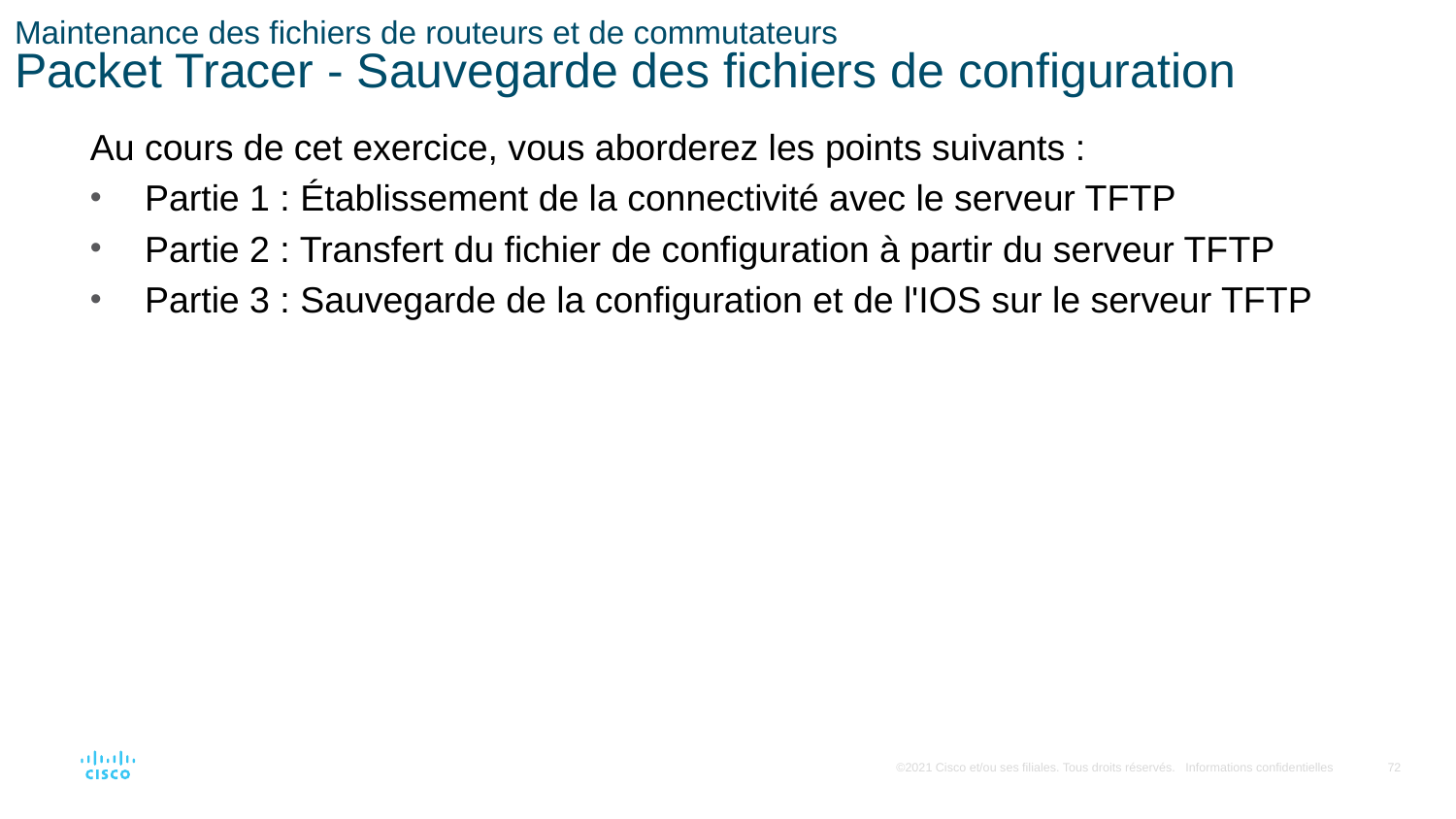

# Maintenance des fichiers de routeurs et de commutateurs Packet Tracer - Sauvegarde des fichiers de configuration
Au cours de cet exercice, vous aborderez les points suivants :
Partie 1 : Établissement de la connectivité avec le serveur TFTP
Partie 2 : Transfert du fichier de configuration à partir du serveur TFTP
Partie 3 : Sauvegarde de la configuration et de l'IOS sur le serveur TFTP